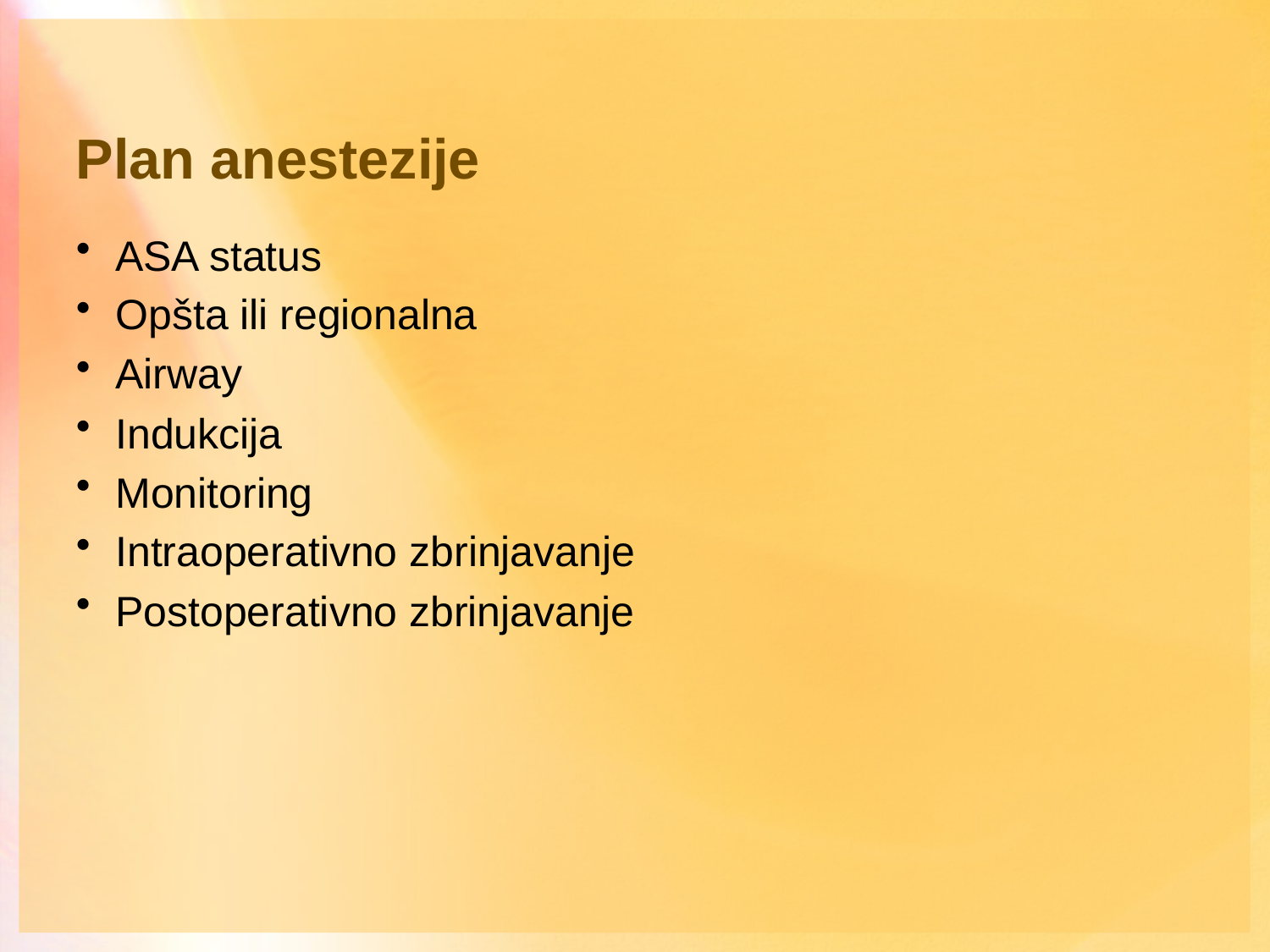

Plan anestezije
ASA status
Opšta ili regionalna
Airway
Indukcija
Monitoring
Intraoperativno zbrinjavanje
Postoperativno zbrinjavanje